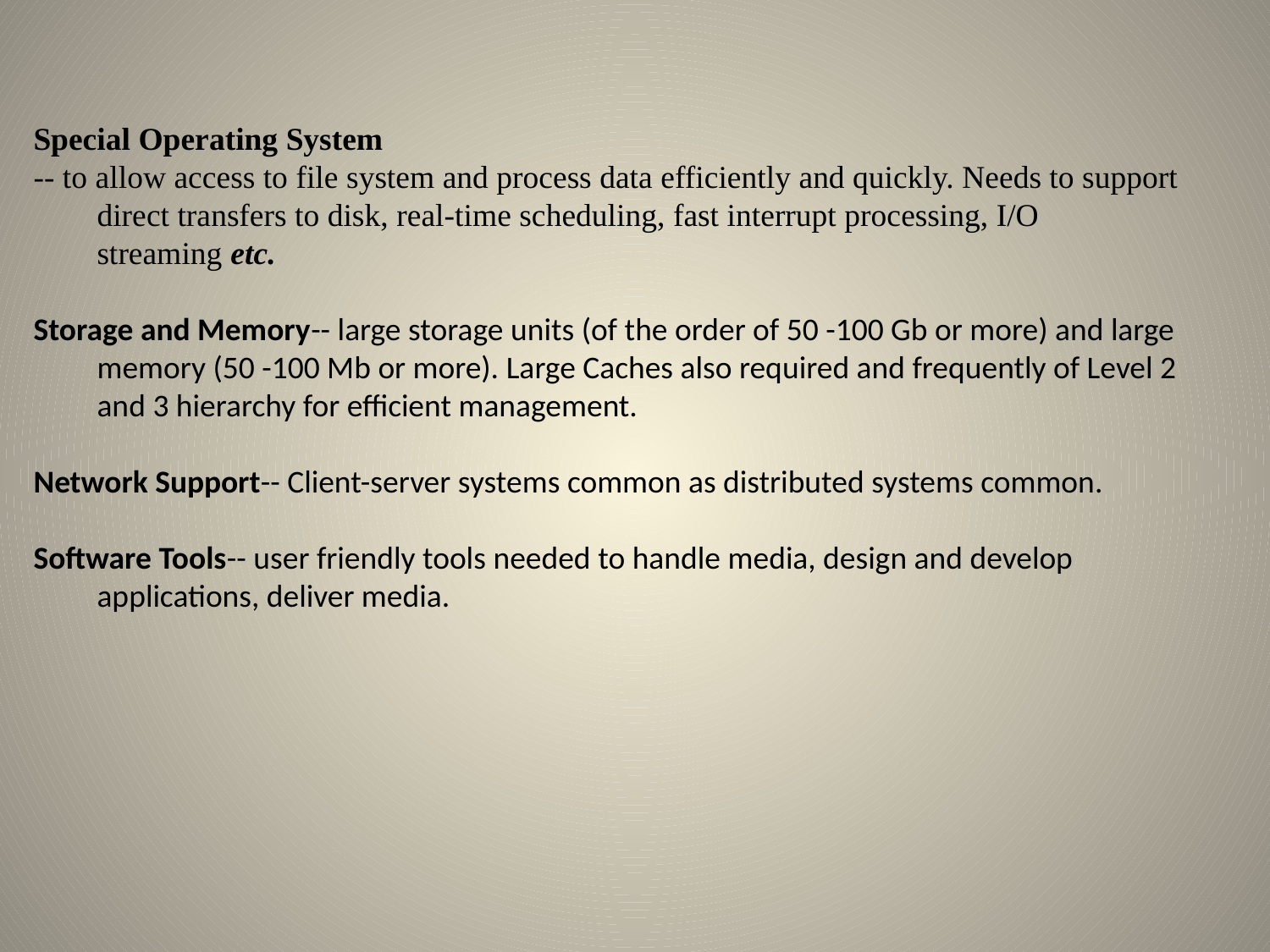

Special Operating System
-- to allow access to file system and process data efficiently and quickly. Needs to support direct transfers to disk, real-time scheduling, fast interrupt processing, I/O streaming etc.

Storage and Memory-- large storage units (of the order of 50 -100 Gb or more) and large memory (50 -100 Mb or more). Large Caches also required and frequently of Level 2 and 3 hierarchy for efficient management.

Network Support-- Client-server systems common as distributed systems common.

Software Tools-- user friendly tools needed to handle media, design and develop applications, deliver media.